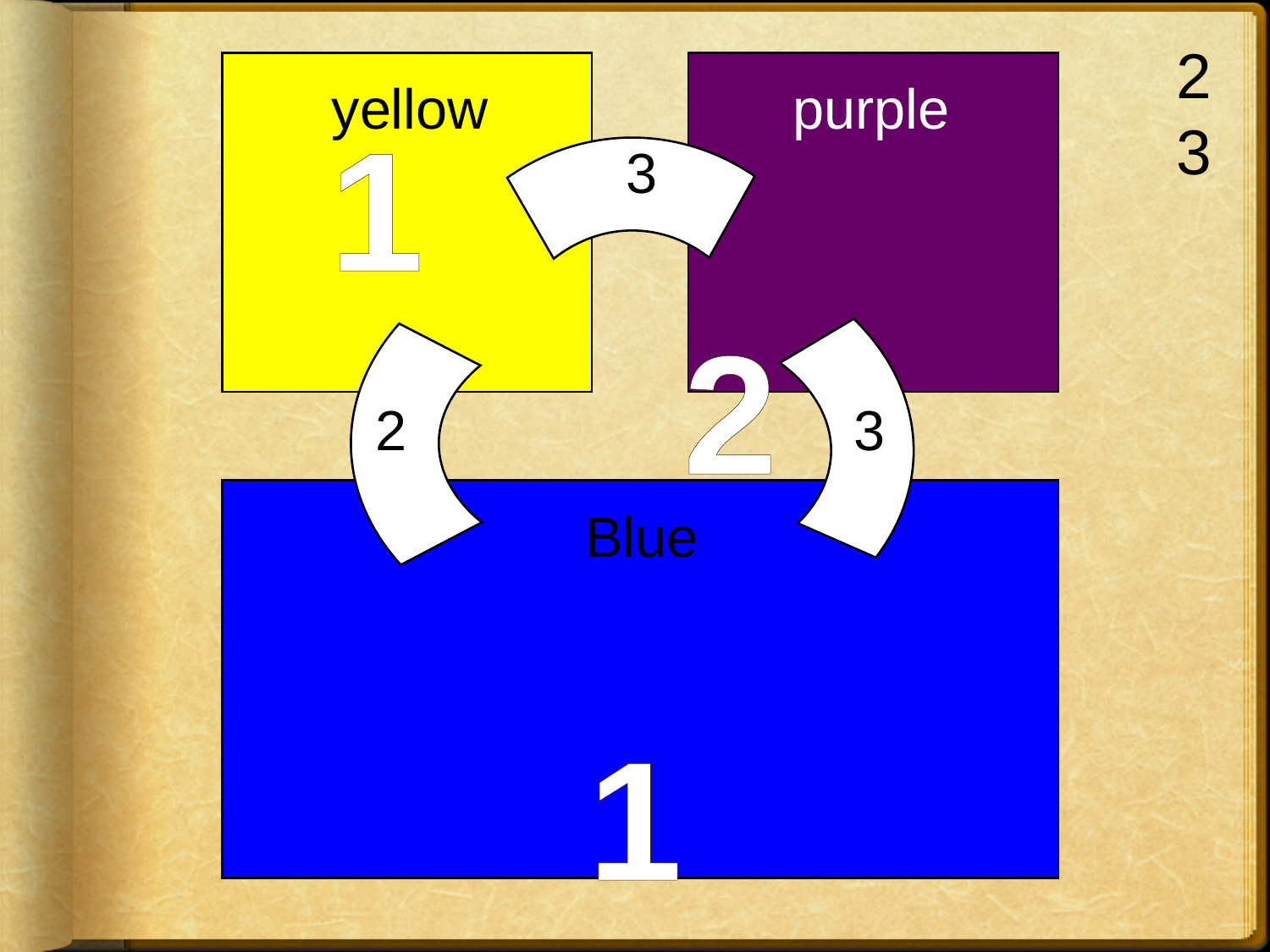

23

yellow
purple
 3

 2

    3

Blue
1            2

1